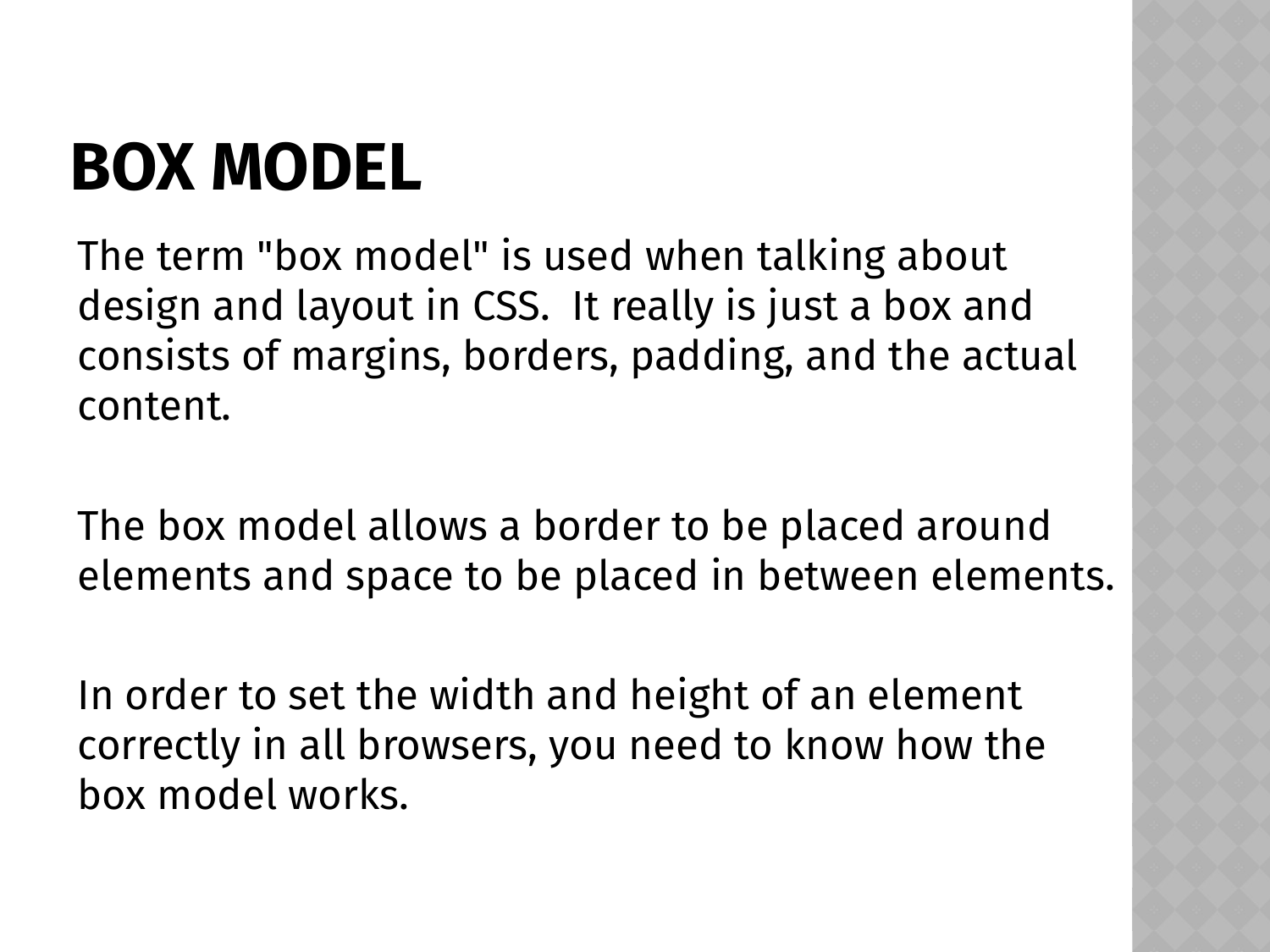

# Box Model
The term "box model" is used when talking about design and layout in CSS.  It really is just a box and consists of margins, borders, padding, and the actual content.

The box model allows a border to be placed around elements and space to be placed in between elements.

In order to set the width and height of an element correctly in all browsers, you need to know how the box model works.